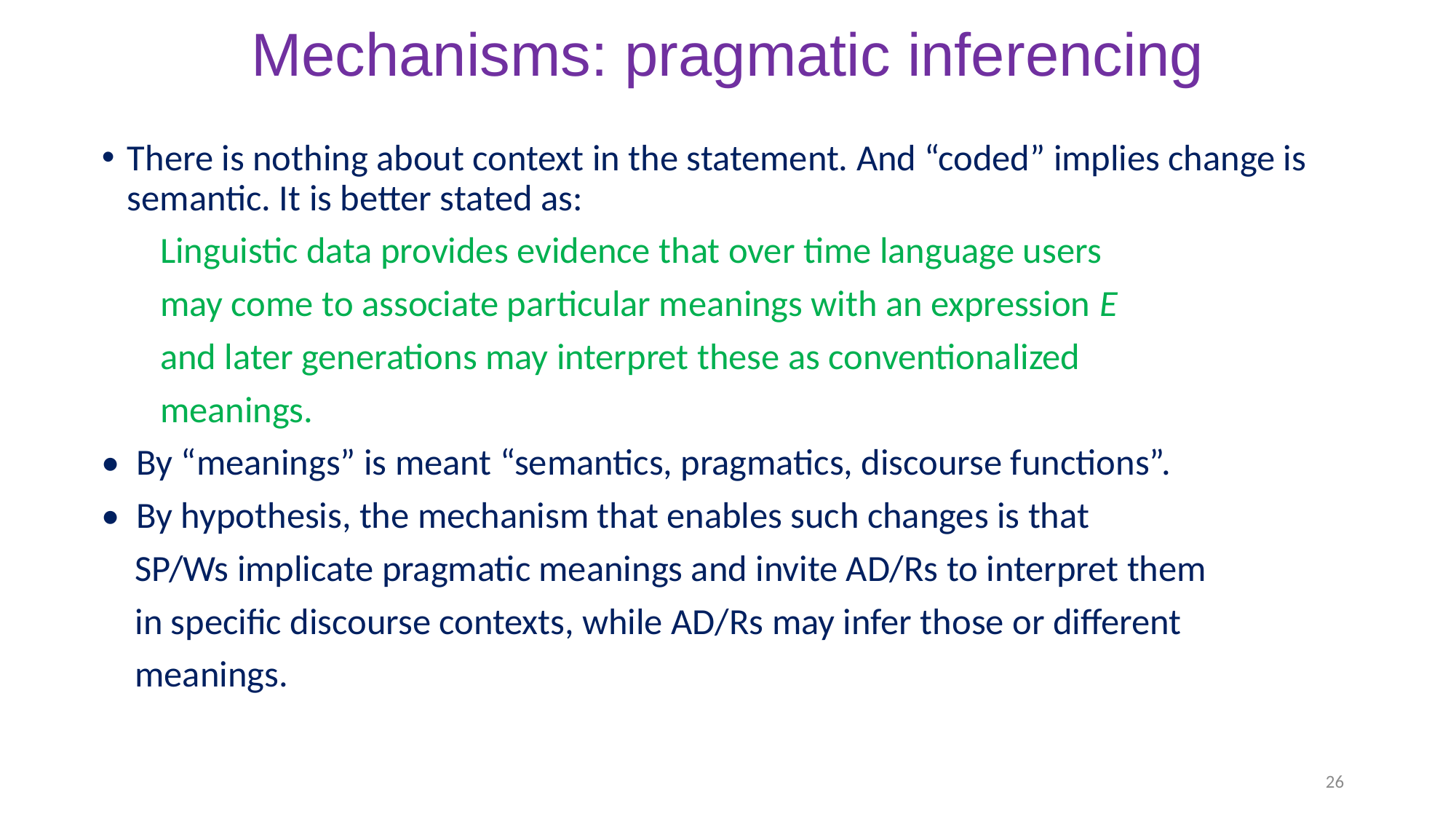

# Mechanisms: pragmatic inferencing
There is nothing about context in the statement. And “coded” implies change is semantic. It is better stated as:
       Linguistic data provides evidence that over time language users
       may come to associate particular meanings with an expression E
       and later generations may interpret these as conventionalized
       meanings.
•  By “meanings” is meant “semantics, pragmatics, discourse functions”.
•  By hypothesis, the mechanism that enables such changes is that
    SP/Ws implicate pragmatic meanings and invite AD/Rs to interpret them
    in specific discourse contexts, while AD/Rs may infer those or different
    meanings.

26